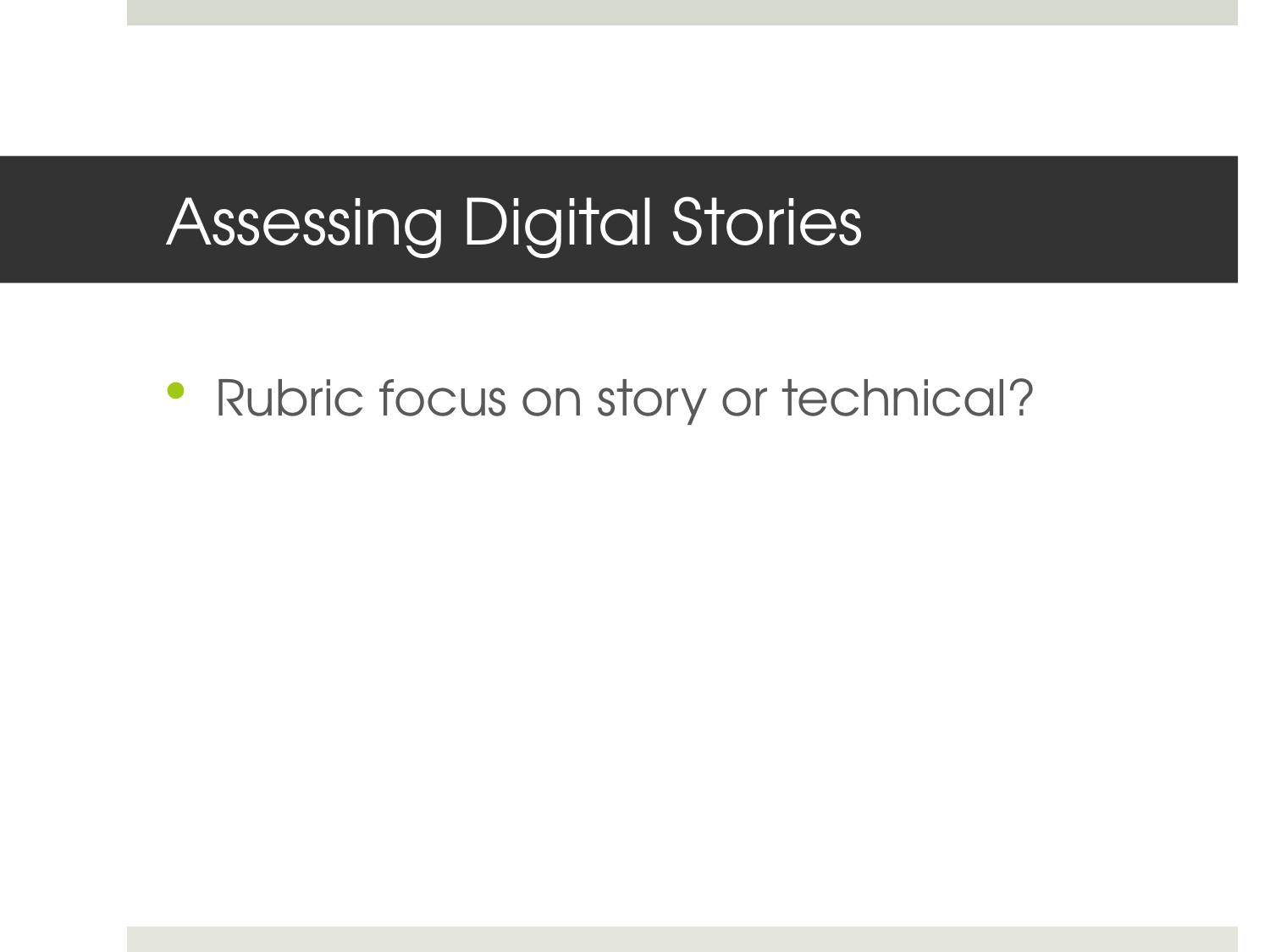

# Assessing Digital Stories
Rubric focus on story or technical?